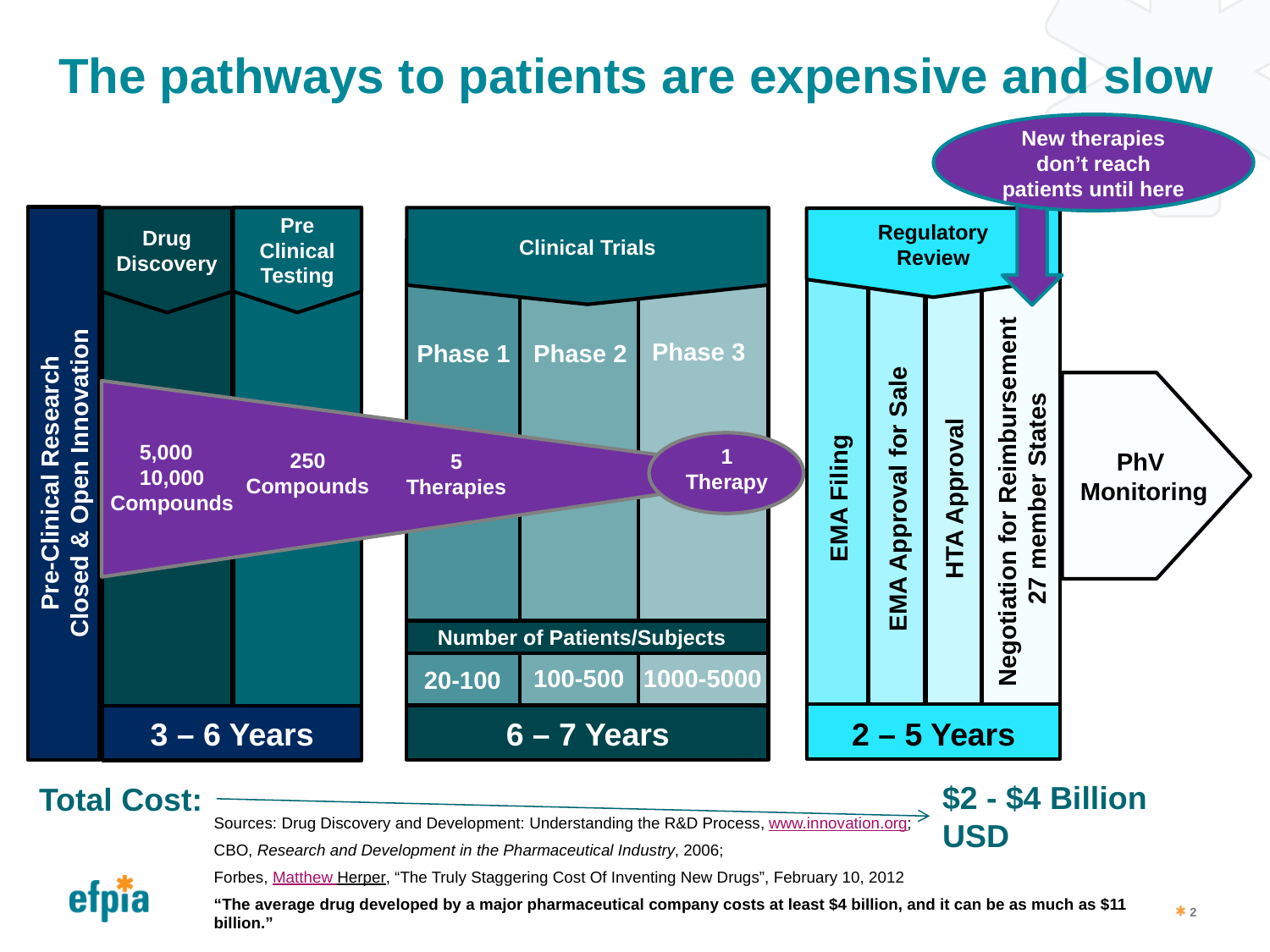

# The pathways to patients are expensive and slow
New therapies don’t reach patients until here

Pre Clinical Testing
Drug Discovery
Clinical Trials
Regulatory
Review

EMA Filing
EMA Approval for Sale
HTA Approval
Negotiation for Reimbursement
27 member States

Phase 3
Phase 1
Phase 2

5,000
10,000 Compounds

1
Therapy
PhV
Monitoring

250
Compounds
5
Therapies
Pre-Clinical Research
Closed & Open Innovation
Number of Patients/Subjects

1000-5000
100-500
20-100

3 – 6 Years
2 – 5 Years
6 – 7 Years
$2 - $4 Billion USD
Total Cost:
Sources: Drug Discovery and Development: Understanding the R&D Process, www.innovation.org;
CBO, Research and Development in the Pharmaceutical Industry, 2006;
Forbes, Matthew Herper, “The Truly Staggering Cost Of Inventing New Drugs”, February 10, 2012
“The average drug developed by a major pharmaceutical company costs at least $4 billion, and it can be as much as $11 billion.”

2